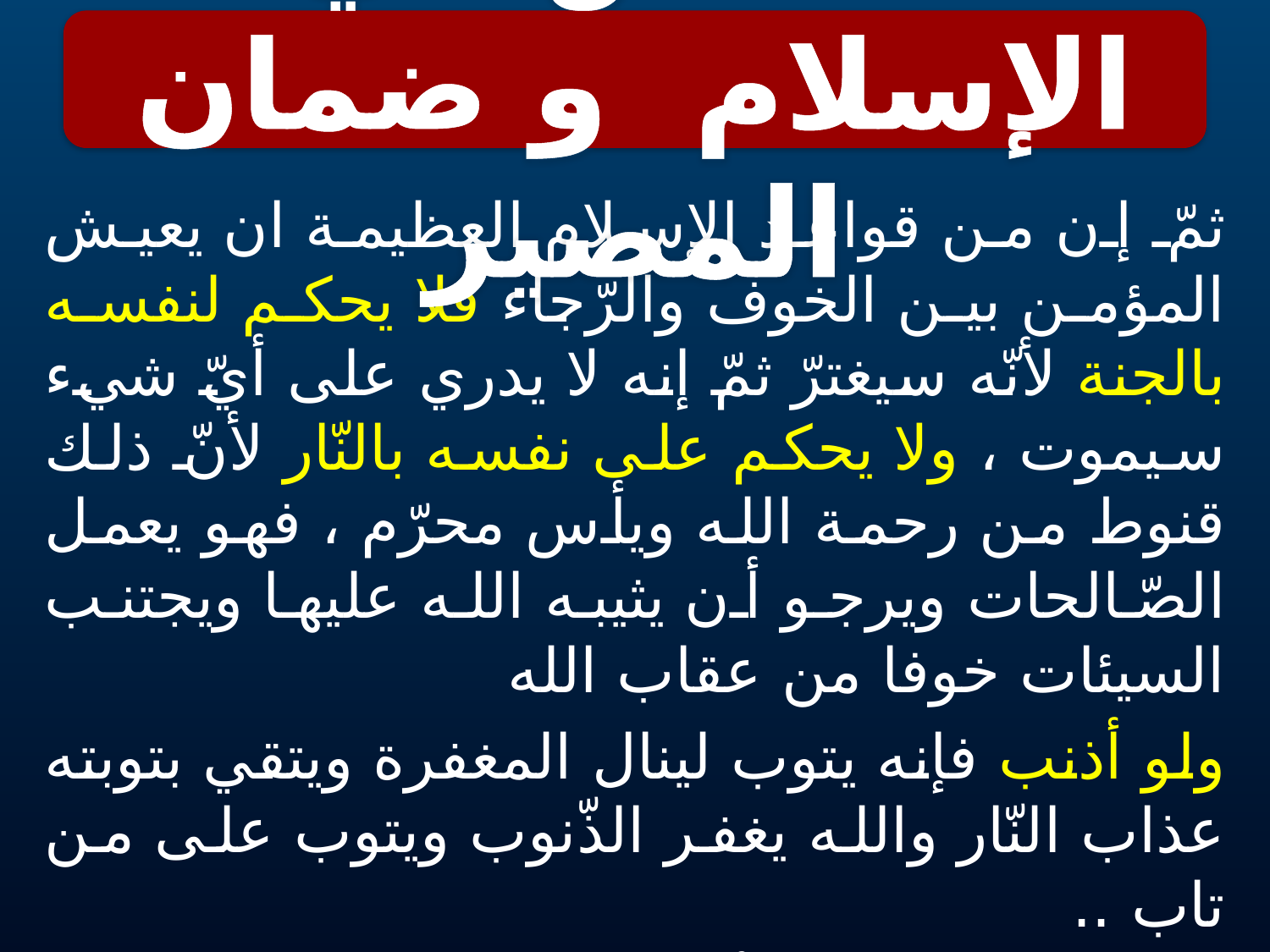

الخلاص في الإسلام  و ضمان المصير
#
ثمّ إن من قواعد الإسلام العظيمة ان يعيش المؤمن بين الخوف والرّجاء فلا يحكم لنفسه بالجنة لأنّه سيغترّ ثمّ إنه لا يدري على أيّ شيء سيموت ، ولا يحكم على نفسه بالنّار لأنّ ذلك قنوط من رحمة الله ويأس محرّم ، فهو يعمل الصّالحات ويرجو أن يثيبه الله عليها ويجتنب السيئات خوفا من عقاب الله
ولو أذنب فإنه يتوب لينال المغفرة ويتقي بتوبته عذاب النّار والله يغفر الذّنوب ويتوب على من تاب ..
وإذا خاف المؤمن أن ما قدّمه من العمل لا يكفي زاد في العمل خوفا ورجاء
فهكذا يبقى المؤمن يعمل ويرجو ويخاف إلى أن يلقى الله على التوحيد وعمل الصّالحات فيفوز برضى الربّ وجنّته